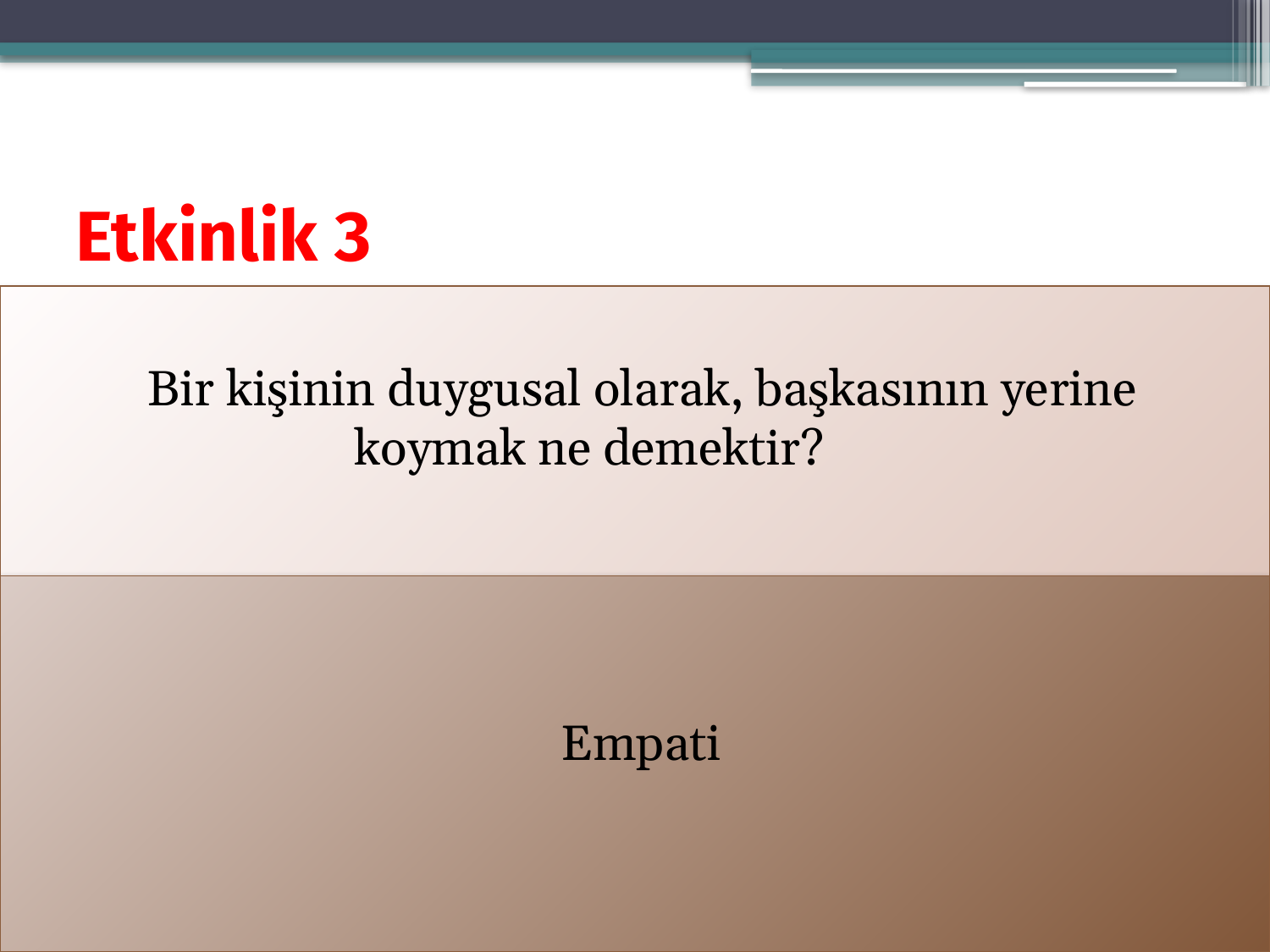

# Etkinlik 3

   Bir kişinin duygusal olarak, başkasının yerine    koymak ne demektir?

                                             Empati